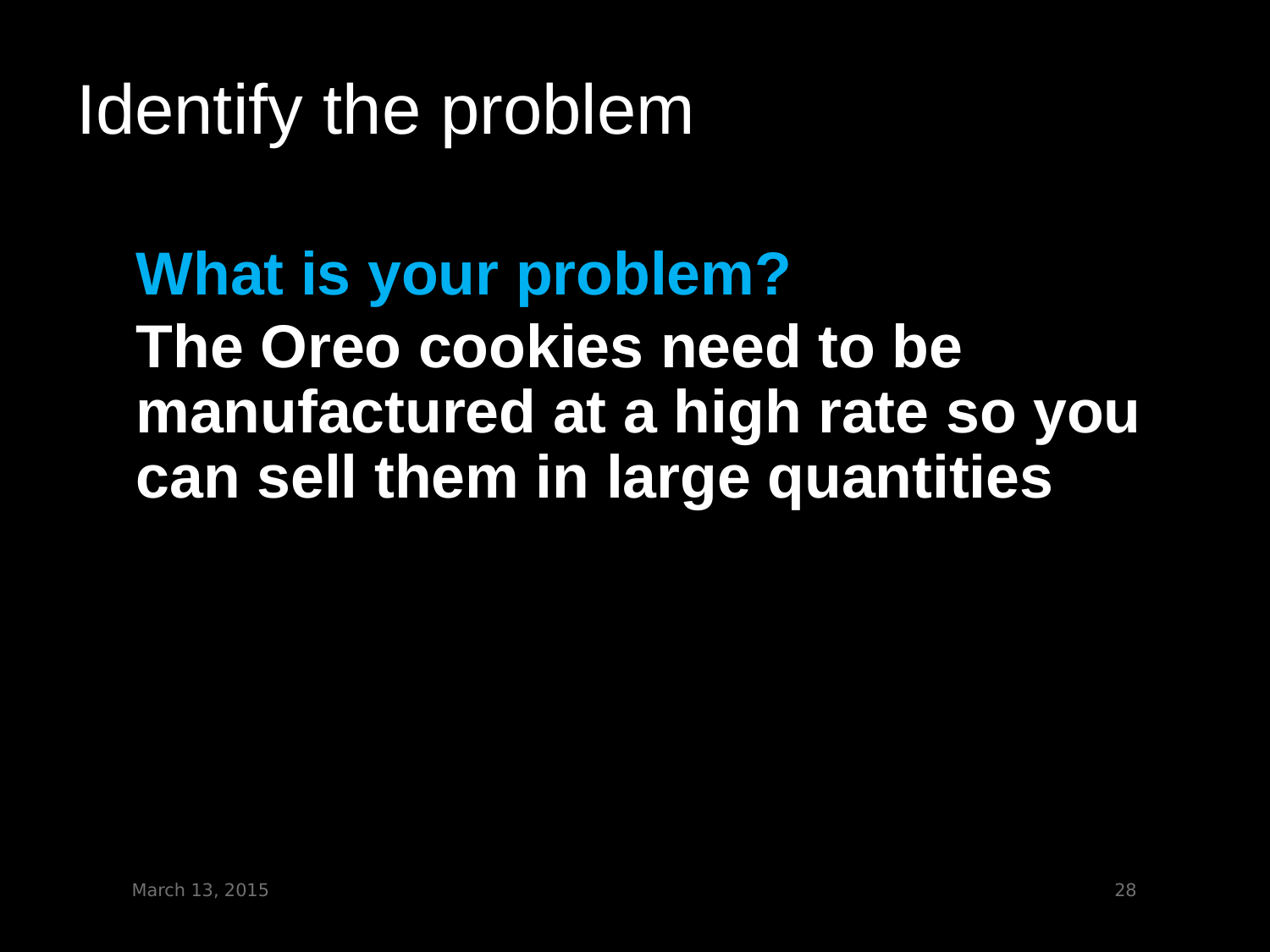

# Identify the problem
What is your problem?
The Oreo cookies need to be manufactured at a high rate so you can sell them in large quantities

March 13, 2015
28